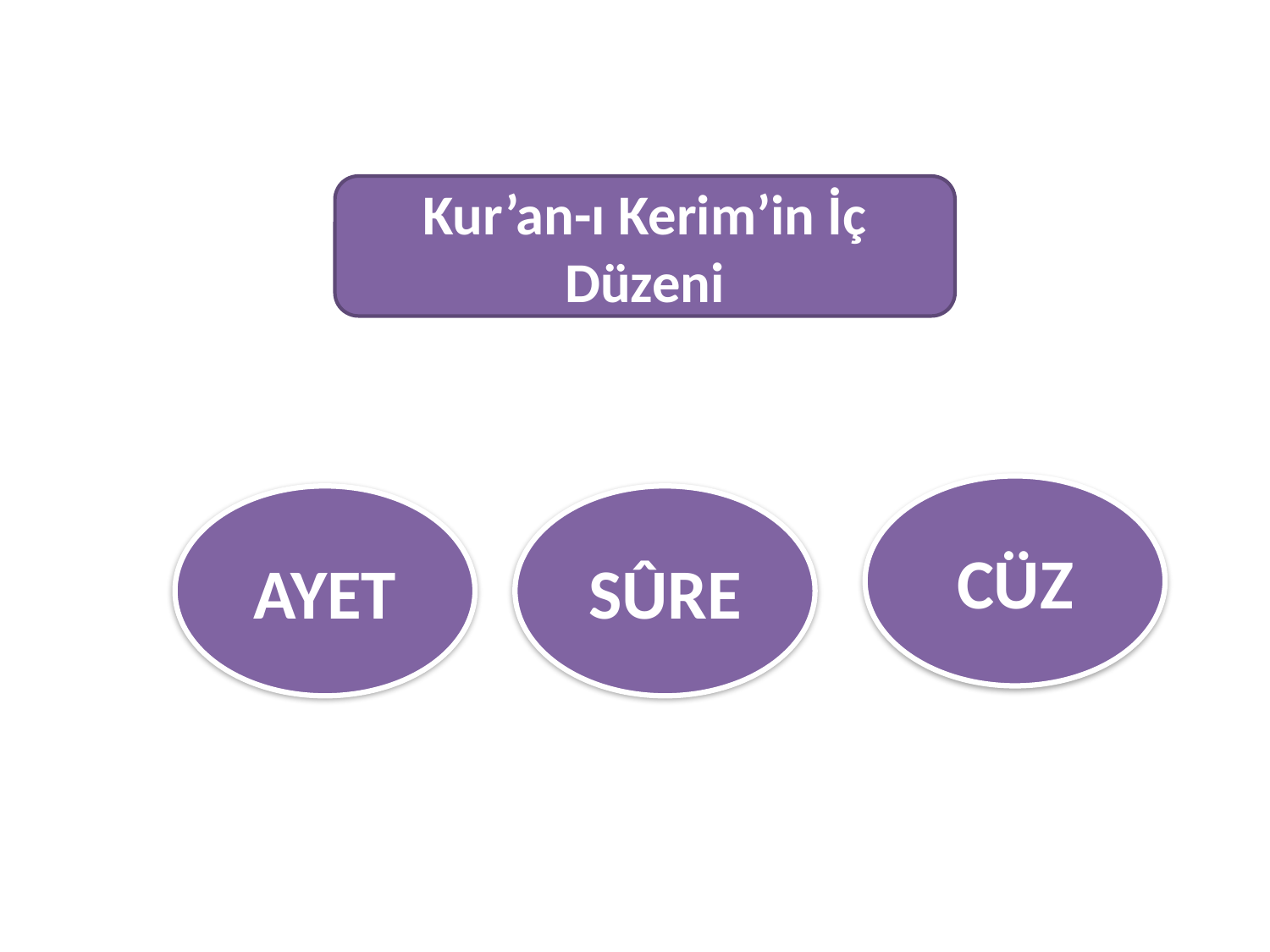

Kur’an-ı Kerim’in İç Düzeni
CÜZ
AYET
SÛRE